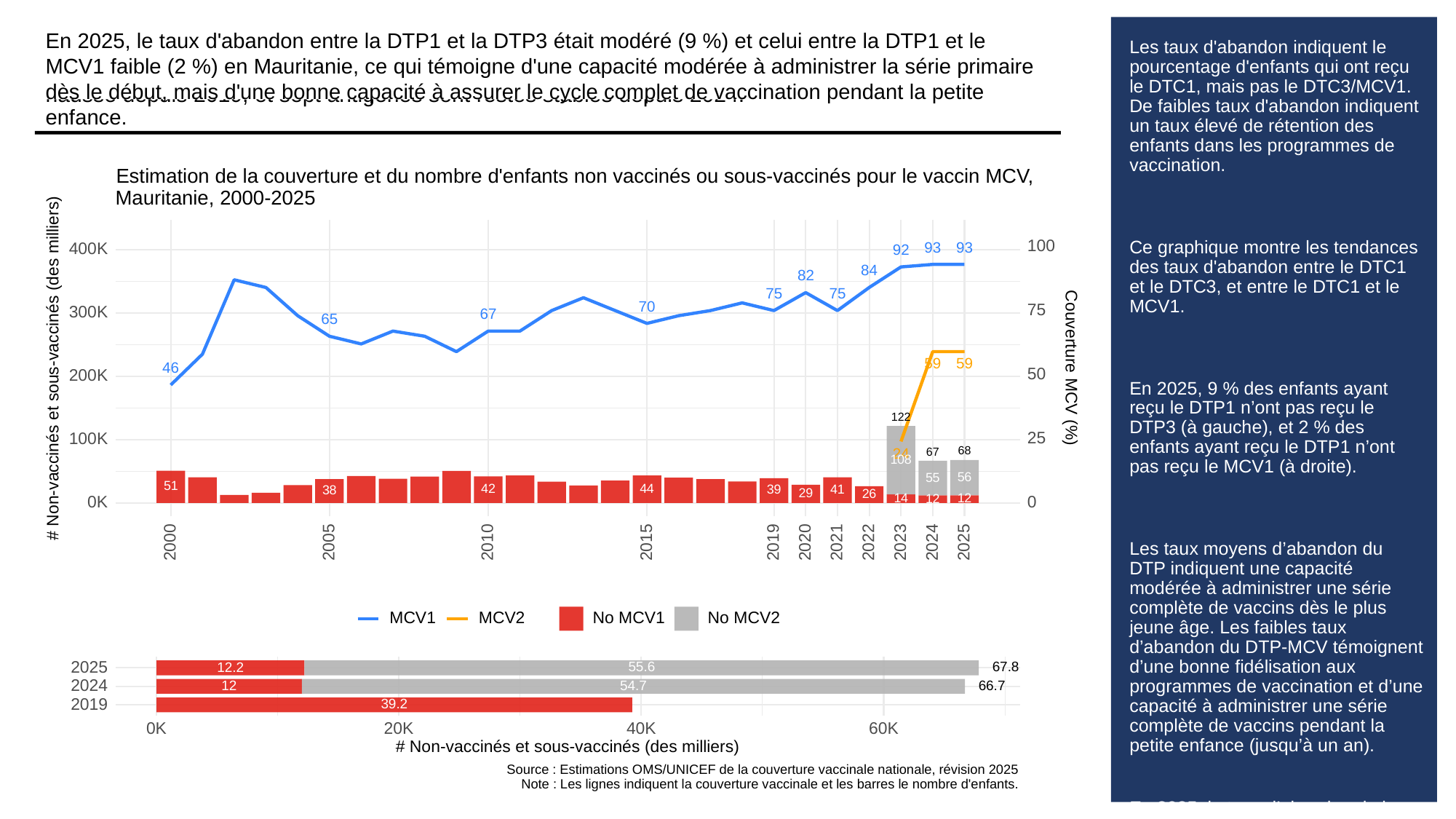

En 2025, la Mauritanie affichait le taux de couverture le plus faible pour le MCV2 (59 %), tandis que la plupart des autres vaccins de routine se situaient entre 84 et 95 % ; six antigènes ont connu une hausse depuis 2019, et sept antigènes sont restés stables depuis 2024.
En 2025, le taux d'abandon entre la DTP1 et la DTP3 était modéré (9 %) et celui entre la DTP1 et le MCV1 faible (2 %) en Mauritanie, ce qui témoigne d'une capacité modérée à administrer la série primaire dès le début, mais d'une bonne capacité à assurer le cycle complet de vaccination pendant la petite enfance.
# Ce graphique montre les tendances en matière de couverture vaccinale pour certains vaccins de routine recommandés pendant l'enfance.

En 2025, le MCV2 affichait la couverture la plus faible (59 %), suivi de l'IPV1 (84 %).

Par rapport à 2019, la couverture vaccinale de six vaccins a augmenté (BCG, DTP1, DTP3, IPV1, MCV1 et ROTAC).

Par rapport à 2024, la couverture vaccinale de sept vaccins est restée stable (BCG, DTP1, DTP3, IPV1, MCV1, MCV2 et ROTAC).
Les taux d'abandon indiquent le pourcentage d'enfants qui ont reçu le DTC1, mais pas le DTC3/MCV1. De faibles taux d'abandon indiquent un taux élevé de rétention des enfants dans les programmes de vaccination.

Ce graphique montre les tendances des taux d'abandon entre le DTC1 et le DTC3, et entre le DTC1 et le MCV1.

En 2025, 9 % des enfants ayant reçu le DTP1 n’ont pas reçu le DTP3 (à gauche), et 2 % des enfants ayant reçu le DTP1 n’ont pas reçu le MCV1 (à droite).

Les taux moyens d’abandon du DTP indiquent une capacité modérée à administrer une série complète de vaccins dès le plus jeune âge. Les faibles taux d’abandon du DTP-MCV témoignent d’une bonne fidélisation aux programmes de vaccination et d’une capacité à administrer une série complète de vaccins pendant la petite enfance (jusqu’à un an).

En 2025, le taux d’abandon de la DTP en Mauritanie était supérieur aux taux mondiaux, tout comme le taux d’abandon de la combinaison DTP-MCV.

Estimation de la couverture et du nombre d'enfants non vaccinés ou sous-vaccinés pour le vaccin MCV,
Mauritanie, 2000-2025

100
93
93
400K
92

84
82

75
75
70
75
300K
67

65

59
59
# Non-vaccinés et sous-vaccinés (des milliers)
Couverture MCV (%)
46
50
200K

122

25
100K

68
67
24
108

56
55

51
44

42

41
39
38

29
26

14
12

12

0K
0

2023
2000
2005
2010
2015
2019
2020
2021
2022
2024
2025

MCV1
MCV2
No MCV1
No MCV2

2025
55.6
67.8
12.2

2024
66.7
54.7
12

2019
39.2

0K
20K
40K
60K
# Non-vaccinés et sous-vaccinés (des milliers)
Source : Estimations OMS/UNICEF de la couverture vaccinale nationale, révision 2025
Note : Les lignes indiquent la couverture vaccinale et les barres le nombre d'enfants.